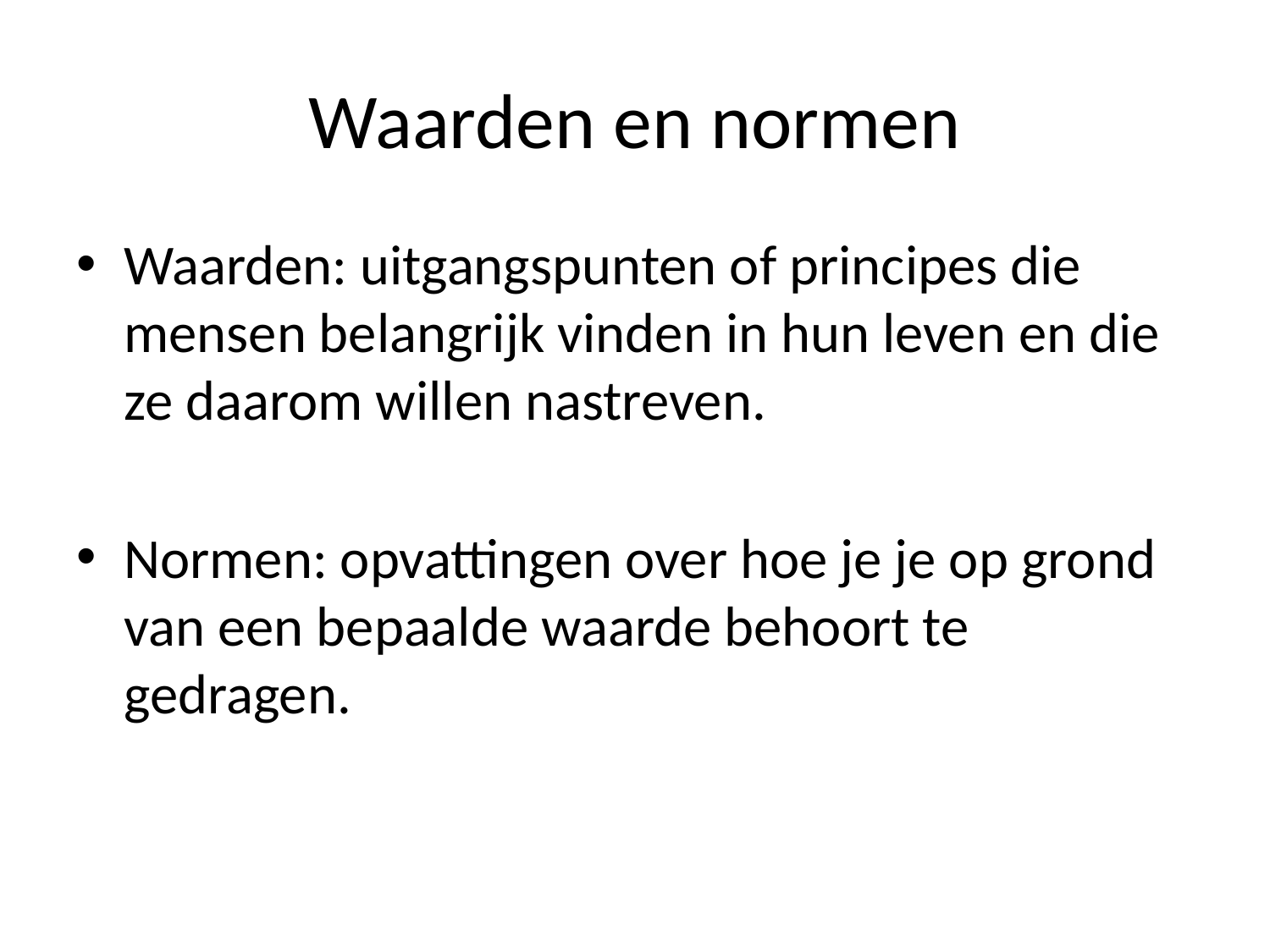

# Waarden en normen
Waarden: uitgangspunten of principes die mensen belangrijk vinden in hun leven en die ze daarom willen nastreven.

Normen: opvattingen over hoe je je op grond van een bepaalde waarde behoort te gedragen.